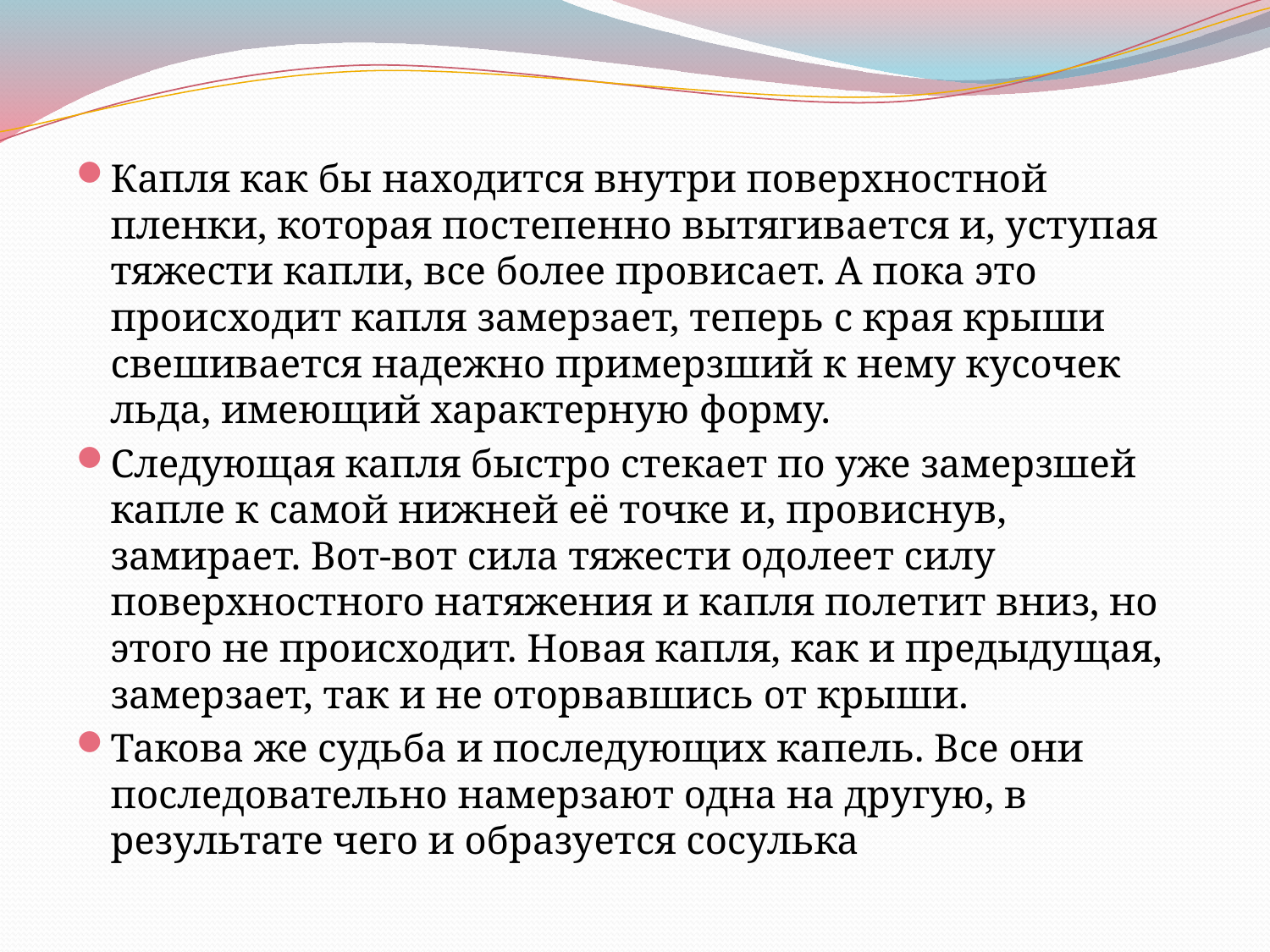

Капля как бы находится внутри поверхностной пленки, которая постепенно вытягивается и, уступая тяжести капли, все более провисает. А пока это происходит капля замерзает, теперь с края крыши свешивается надежно примерзший к нему кусочек льда, имеющий характерную форму.
Следующая капля быстро стекает по уже замерзшей капле к самой нижней её точке и, провиснув, замирает. Вот-вот сила тяжести одолеет силу поверхностного натяжения и капля полетит вниз, но этого не происходит. Новая капля, как и предыдущая, замерзает, так и не оторвавшись от крыши.
Такова же судьба и последующих капель. Все они последовательно намерзают одна на другую, в результате чего и образуется сосулька